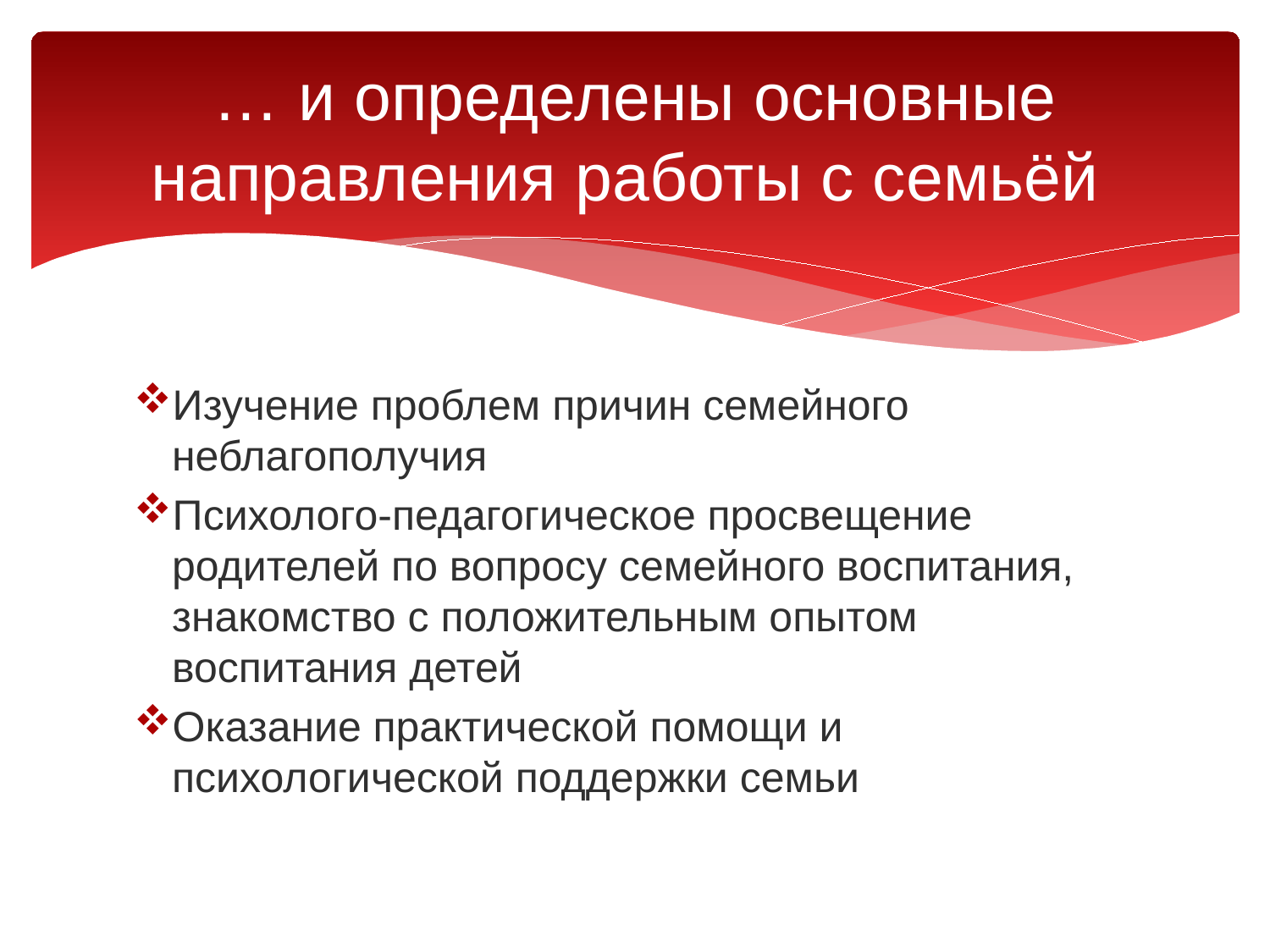

# … и определены основные направления работы с семьёй
Изучение проблем причин семейного неблагополучия
Психолого-педагогическое просвещение родителей по вопросу семейного воспитания, знакомство с положительным опытом воспитания детей
Оказание практической помощи и психологической поддержки семьи